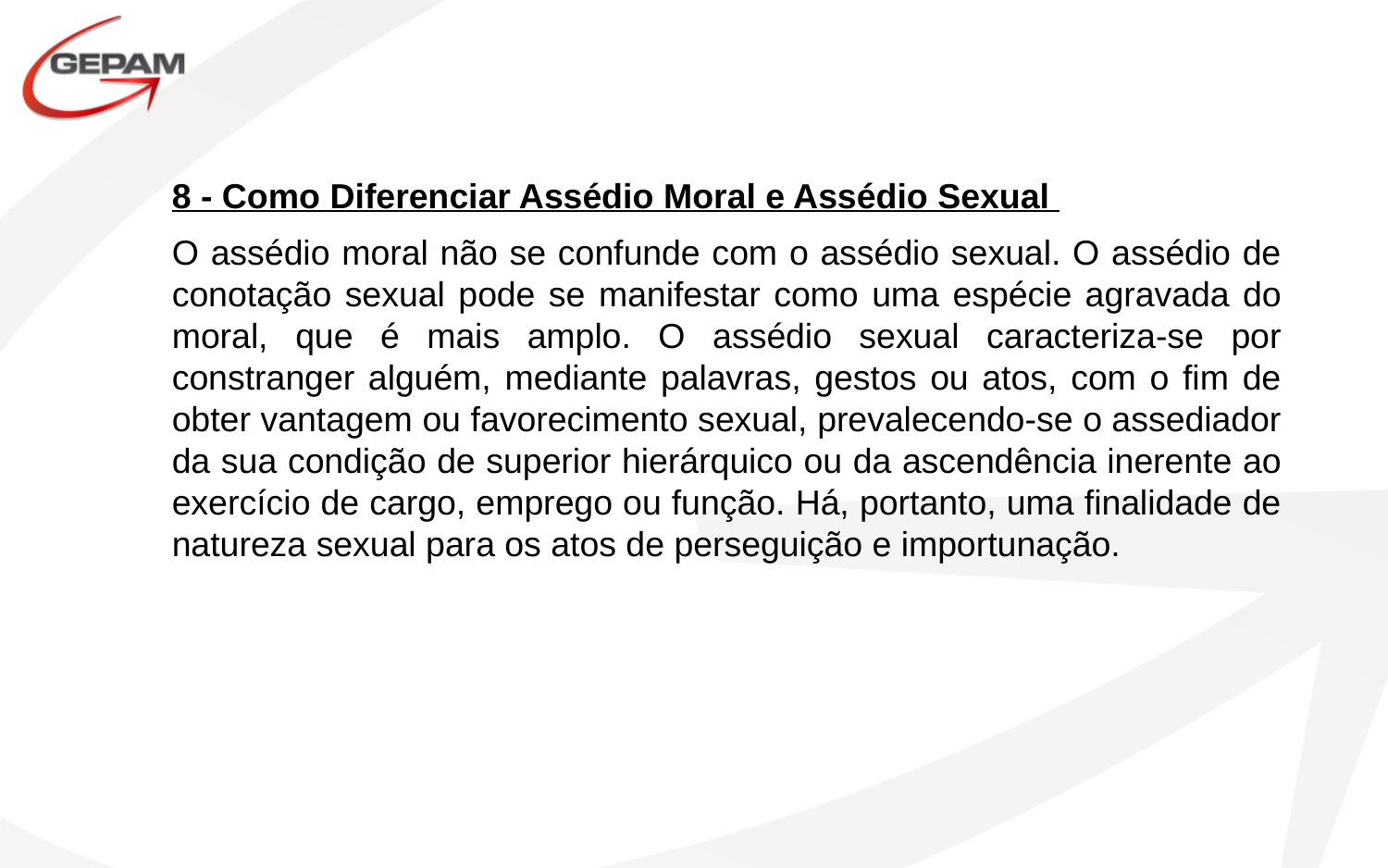

8 - Como Diferenciar Assédio Moral e Assédio Sexual
O assédio moral não se confunde com o assédio sexual. O assédio de conotação sexual pode se manifestar como uma espécie agravada do moral, que é mais amplo. O assédio sexual caracteriza-se por constranger alguém, mediante palavras, gestos ou atos, com o fim de obter vantagem ou favorecimento sexual, prevalecendo-se o assediador da sua condição de superior hierárquico ou da ascendência inerente ao exercício de cargo, emprego ou função. Há, portanto, uma finalidade de natureza sexual para os atos de perseguição e importunação.